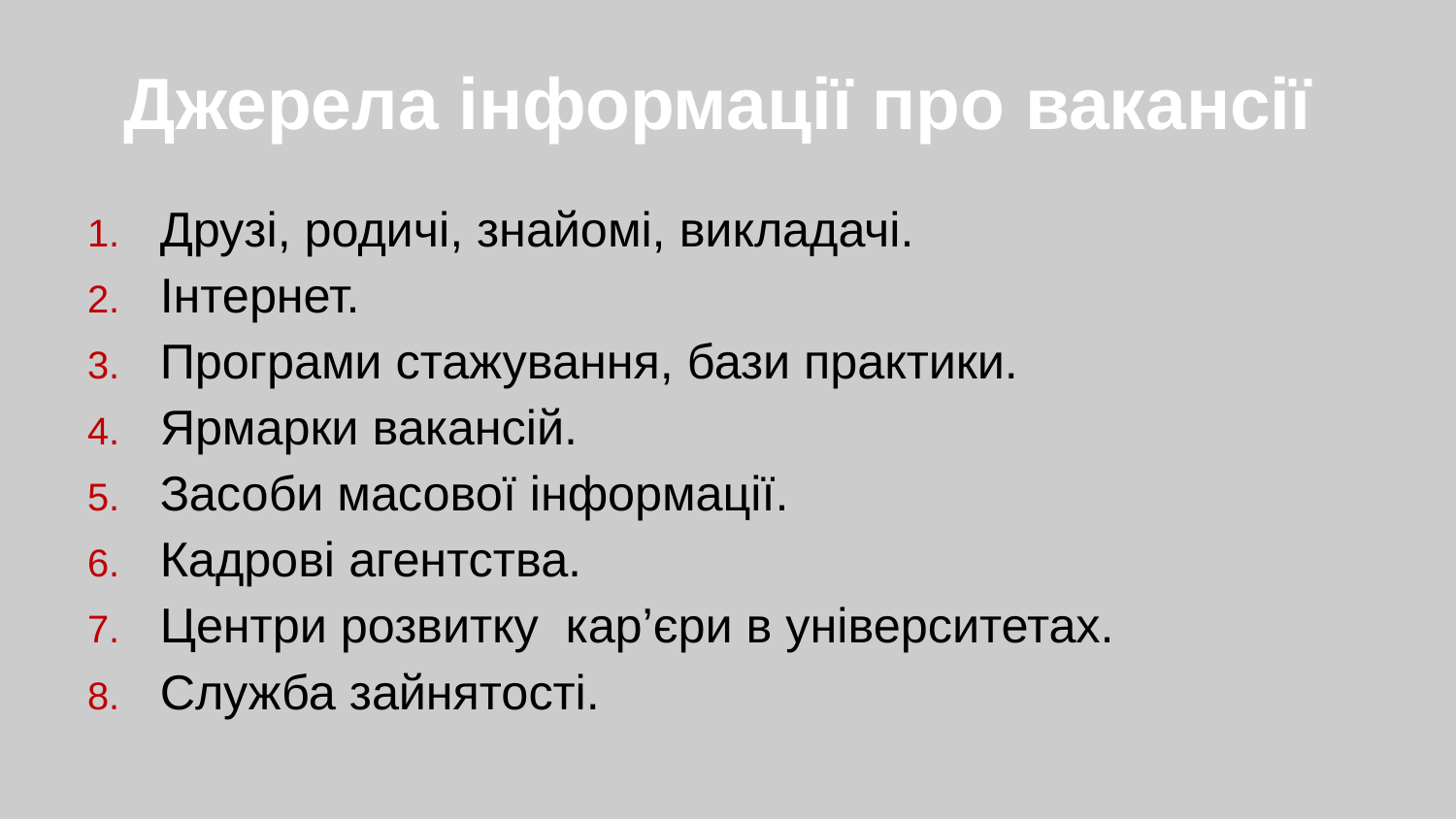

# Джерелa інформації про вакансії
Друзі, родичі, знайомі, викладачі.
Інтернет.
Програми стажування, бази практики.
Ярмарки вакансій.
Засоби масової інформації.
Кадрові агентства.
Центри розвитку  кар’єри в університетах.
Служба зайнятості.